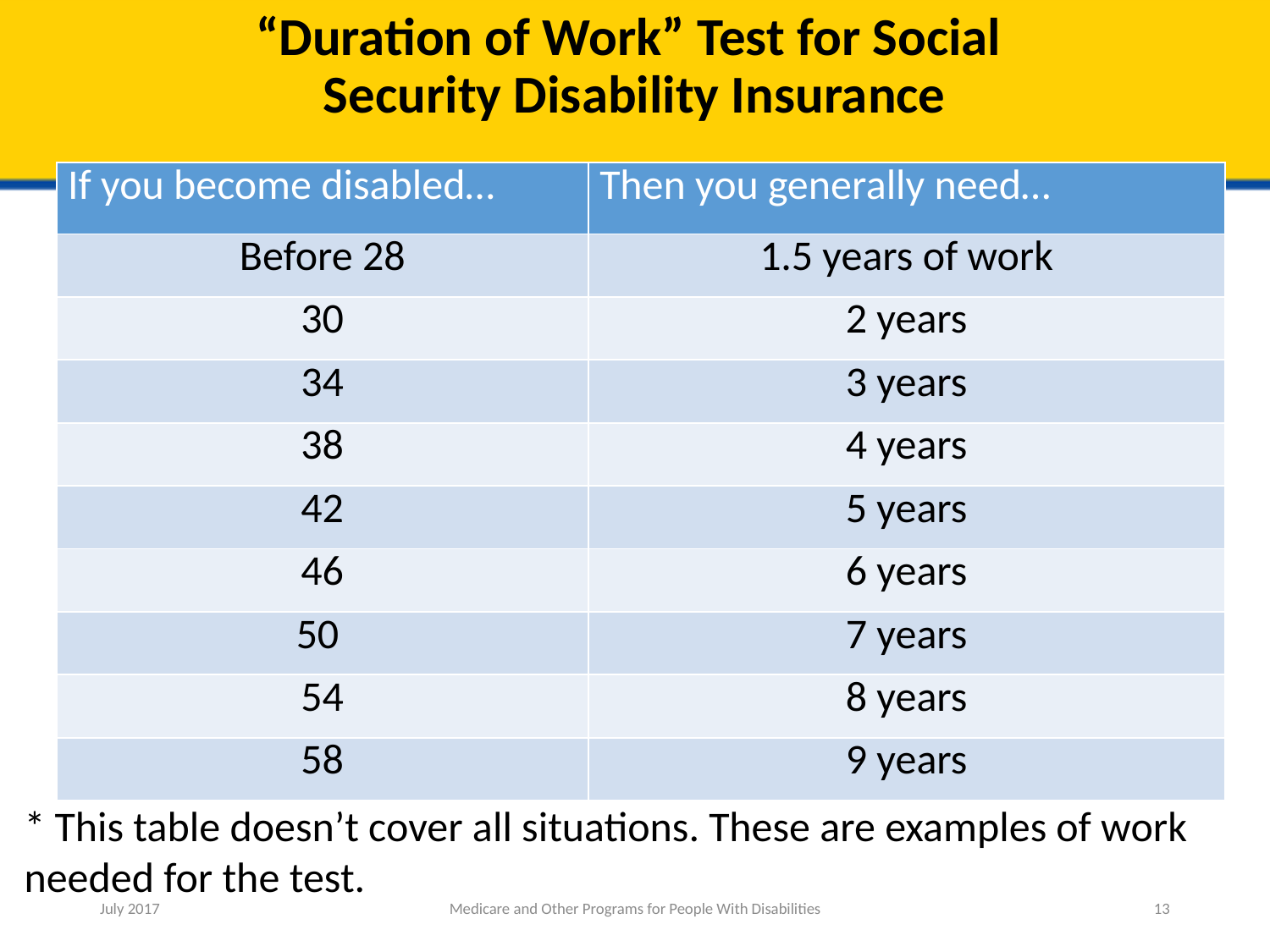

# “Duration of Work” Test for Social Security Disability Insurance
| If you become disabled… | Then you generally need… |
| --- | --- |
| Before 28 | 1.5 years of work |
| 30 | 2 years |
| 34 | 3 years |
| 38 | 4 years |
| 42 | 5 years |
| 46 | 6 years |
| 50 | 7 years |
| 54 | 8 years |
| 58 | 9 years |
* This table doesn’t cover all situations. These are examples of work needed for the test.
July 2017
Medicare and Other Programs for People With Disabilities
13